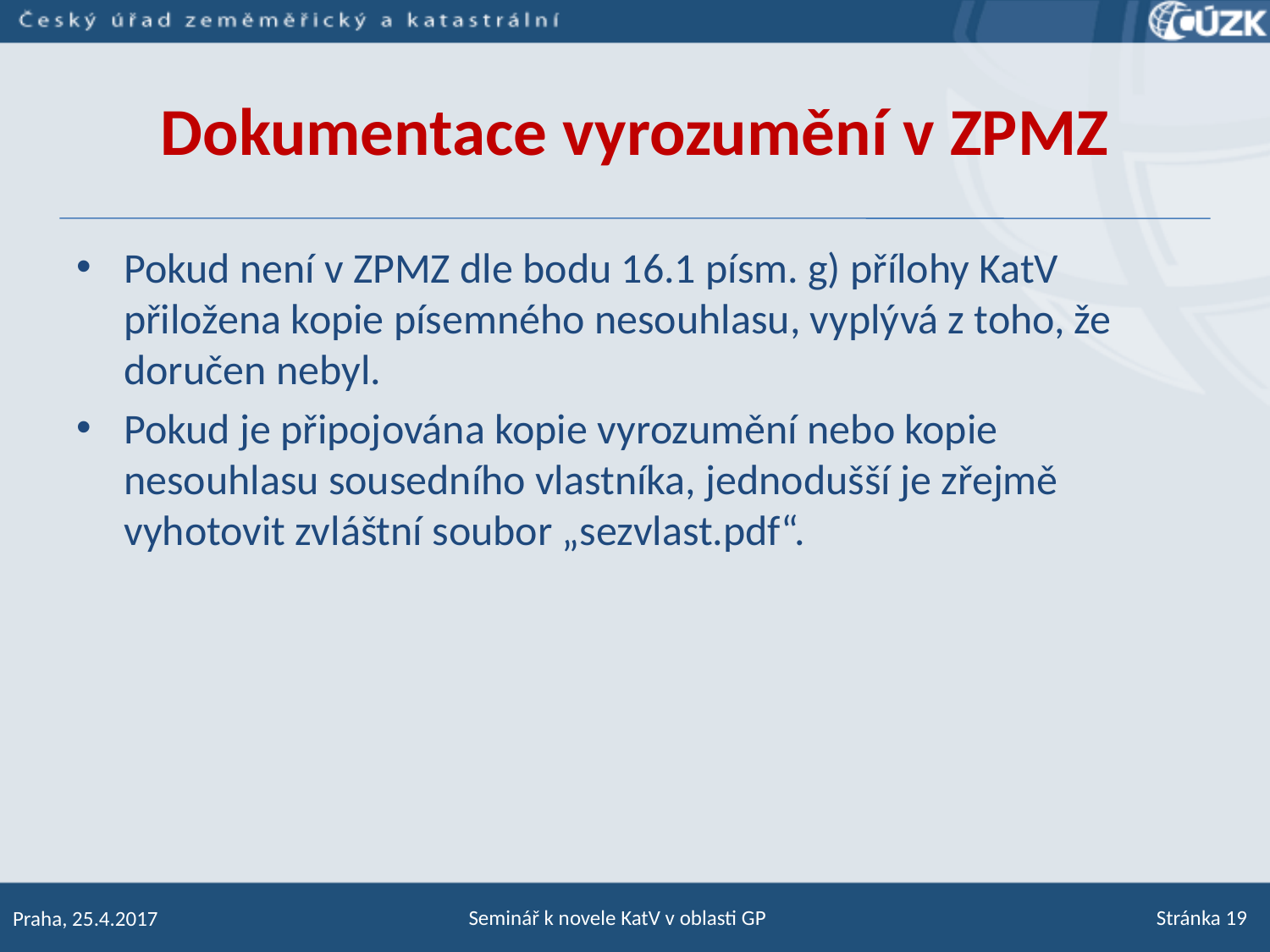

# Dokumentace vyrozumění v ZPMZ
Pokud není v ZPMZ dle bodu 16.1 písm. g) přílohy KatV přiložena kopie písemného nesouhlasu, vyplývá z toho, že doručen nebyl.
Pokud je připojována kopie vyrozumění nebo kopie nesouhlasu sousedního vlastníka, jednodušší je zřejmě vyhotovit zvláštní soubor „sezvlast.pdf“.
Seminář k novele KatV v oblasti GP
Stránka 19
Praha, 25.4.2017